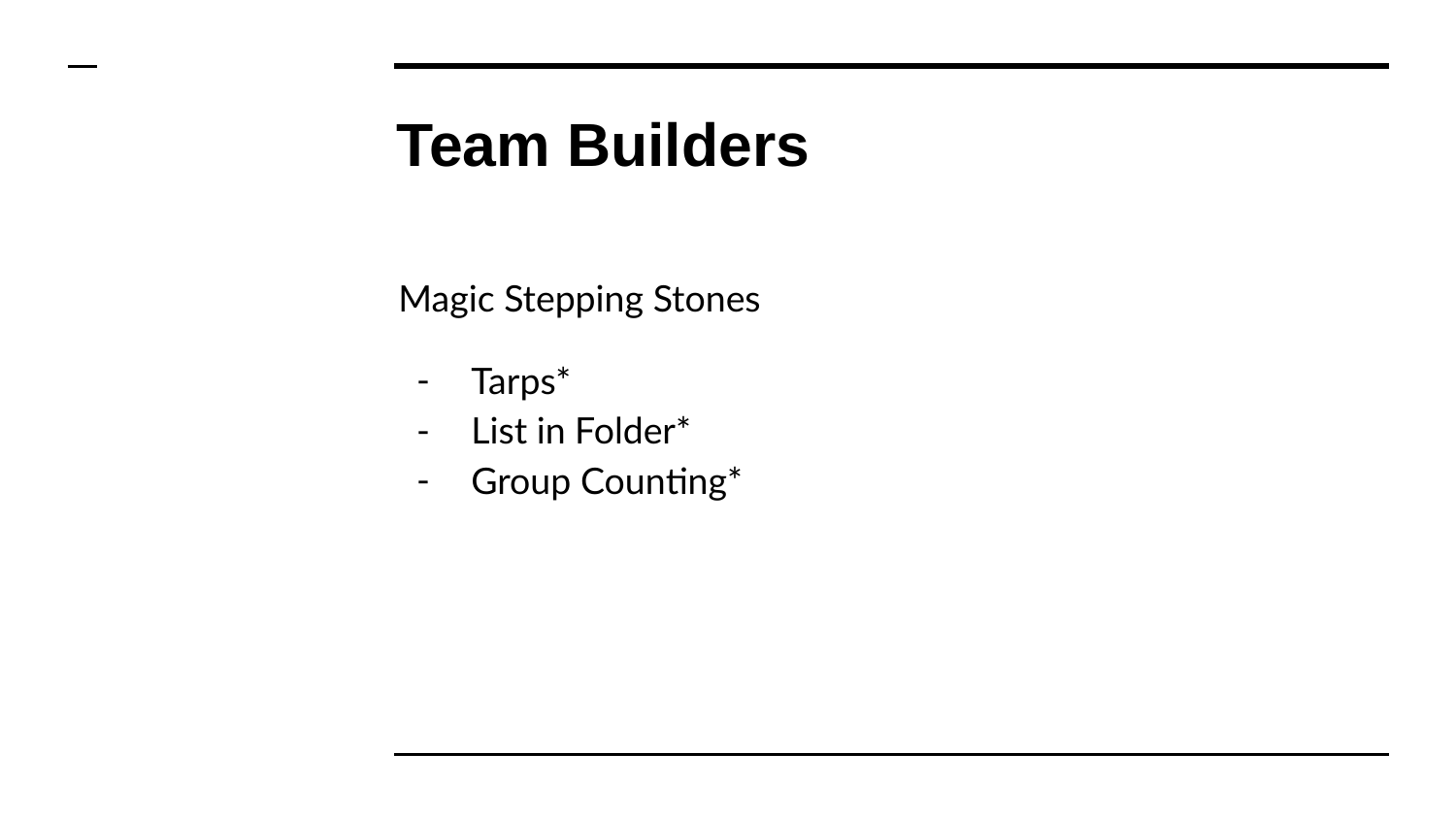

# Team Builders
Magic Stepping Stones
Tarps*
List in Folder*
Group Counting*